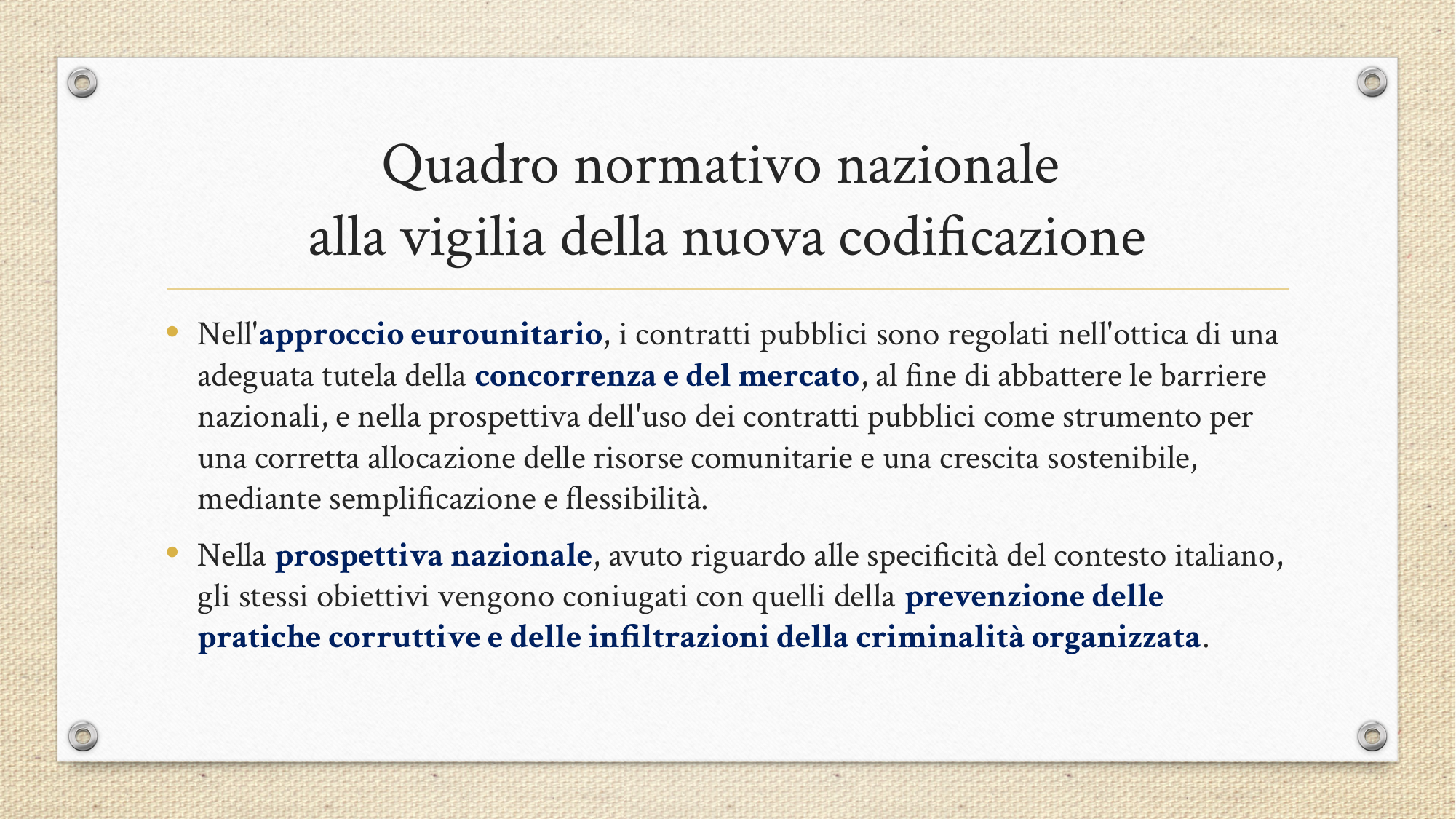

# Quadro normativo nazionale alla vigilia della nuova codificazione
Nell'approccio eurounitario, i contratti pubblici sono regolati nell'ottica di una adeguata tutela della concorrenza e del mercato, al fine di abbattere le barriere nazionali, e nella prospettiva dell'uso dei contratti pubblici come strumento per una corretta allocazione delle risorse comunitarie e una crescita sostenibile, mediante semplificazione e flessibilità.
Nella prospettiva nazionale, avuto riguardo alle specificità del contesto italiano, gli stessi obiettivi vengono coniugati con quelli della prevenzione delle pratiche corruttive e delle infiltrazioni della criminalità organizzata.